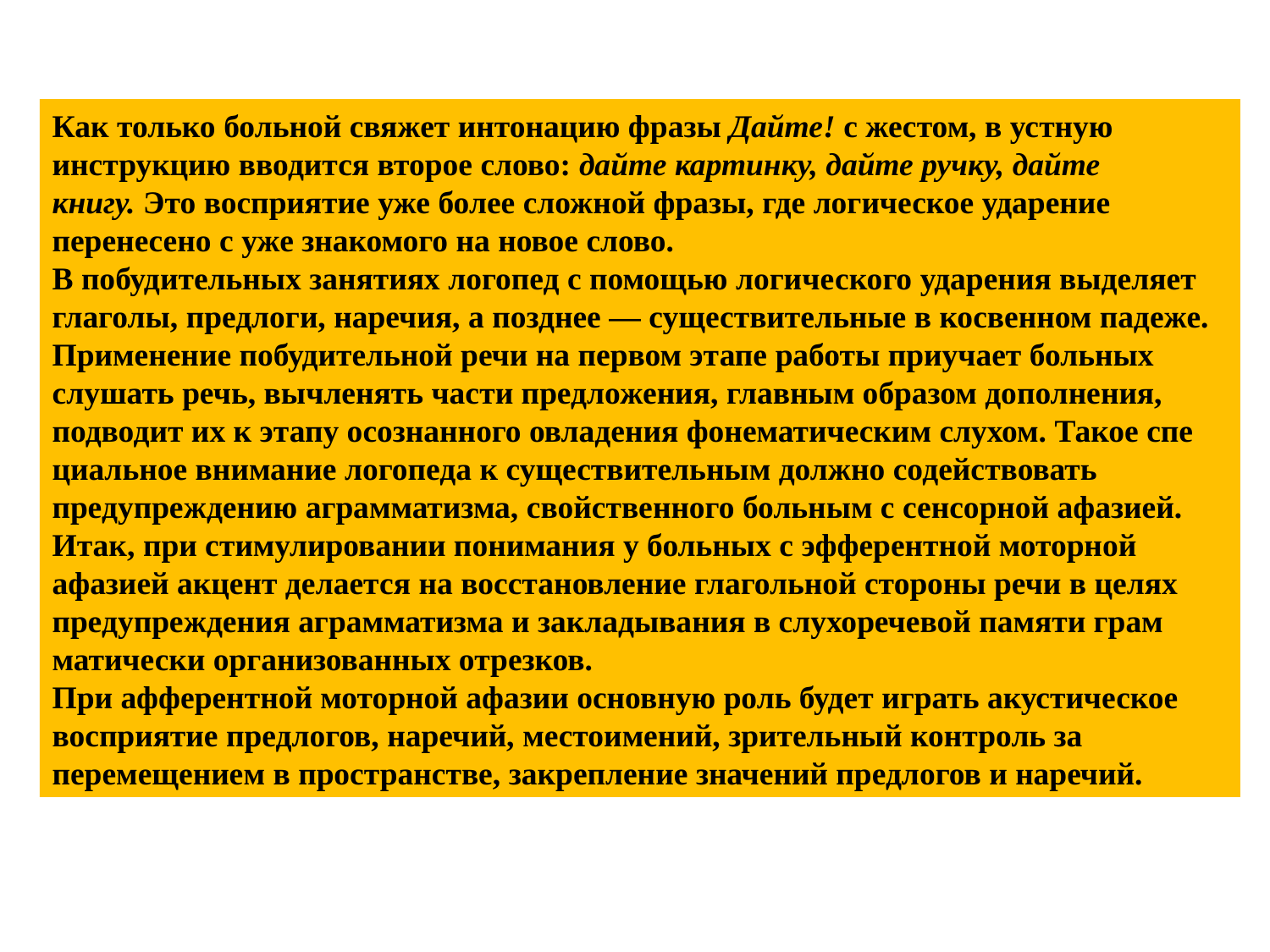

#
Как только больной свяжет интонацию фразы Дайте! с жестом, в устную инструкцию вводится второе слово: дайте картинку, дайте ручку, дайте книгу. Это восприятие уже более сложной фразы, где логическое ударение перенесено с уже знакомого на новое слово.
В побудительных занятиях логопед с помощью логиче­ского ударения выделяет глаголы, предлоги, наречия, а позднее — существительные в косвенном падеже.
Применение побудительной речи на первом этапе работы приучает больных слушать речь, вычленять части предло­жения, главным образом дополнения, подводит их к этапу осознанного овладения фонематическим слухом. Такое спе­циальное внимание логопеда к существительным должно содействовать предупреждению аграмматизма, свойственного больным с сенсорной афазией.
Итак, при стимулировании понимания у больных с эфферентной моторной афазией акцент делается на восстановление глагольной стороны речи в целях предупреждения аграмматизма и закладывания в слухоречевой памяти грам­матически организованных отрезков.
При афферентной моторной афазии основную роль будет играть акустическое восприятие предлогов, наречий, местоимений, зрительный контроль за перемещением в пространстве, закрепление значений предлогов и наречий.